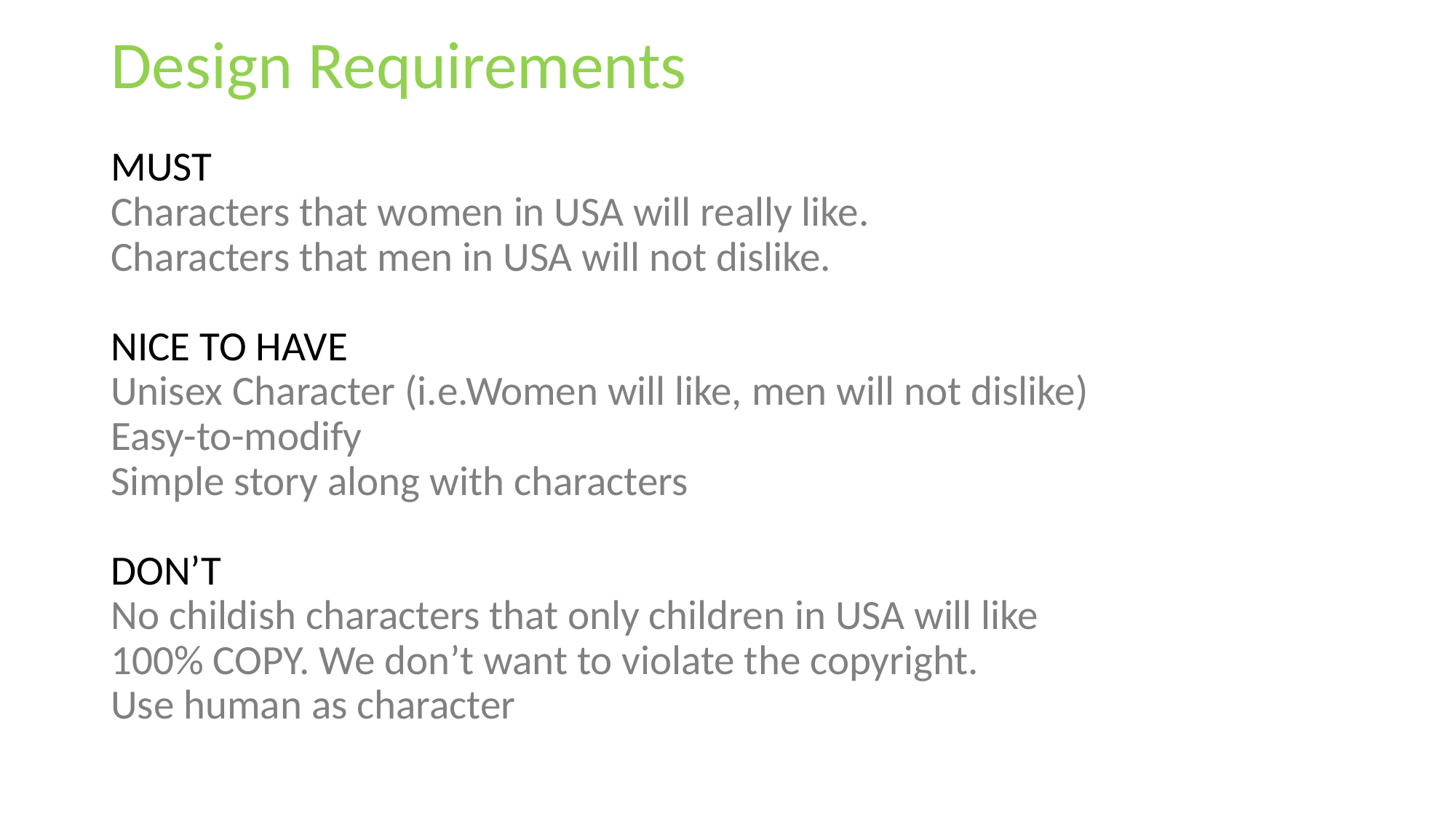

# Design Requirements
MUST
Characters that women in USA will really like.
Characters that men in USA will not dislike.
NICE TO HAVE
Unisex Character (i.e.Women will like, men will not dislike)
Easy-to-modify
Simple story along with characters
DON’T
No childish characters that only children in USA will like
100% COPY. We don’t want to violate the copyright.
Use human as character